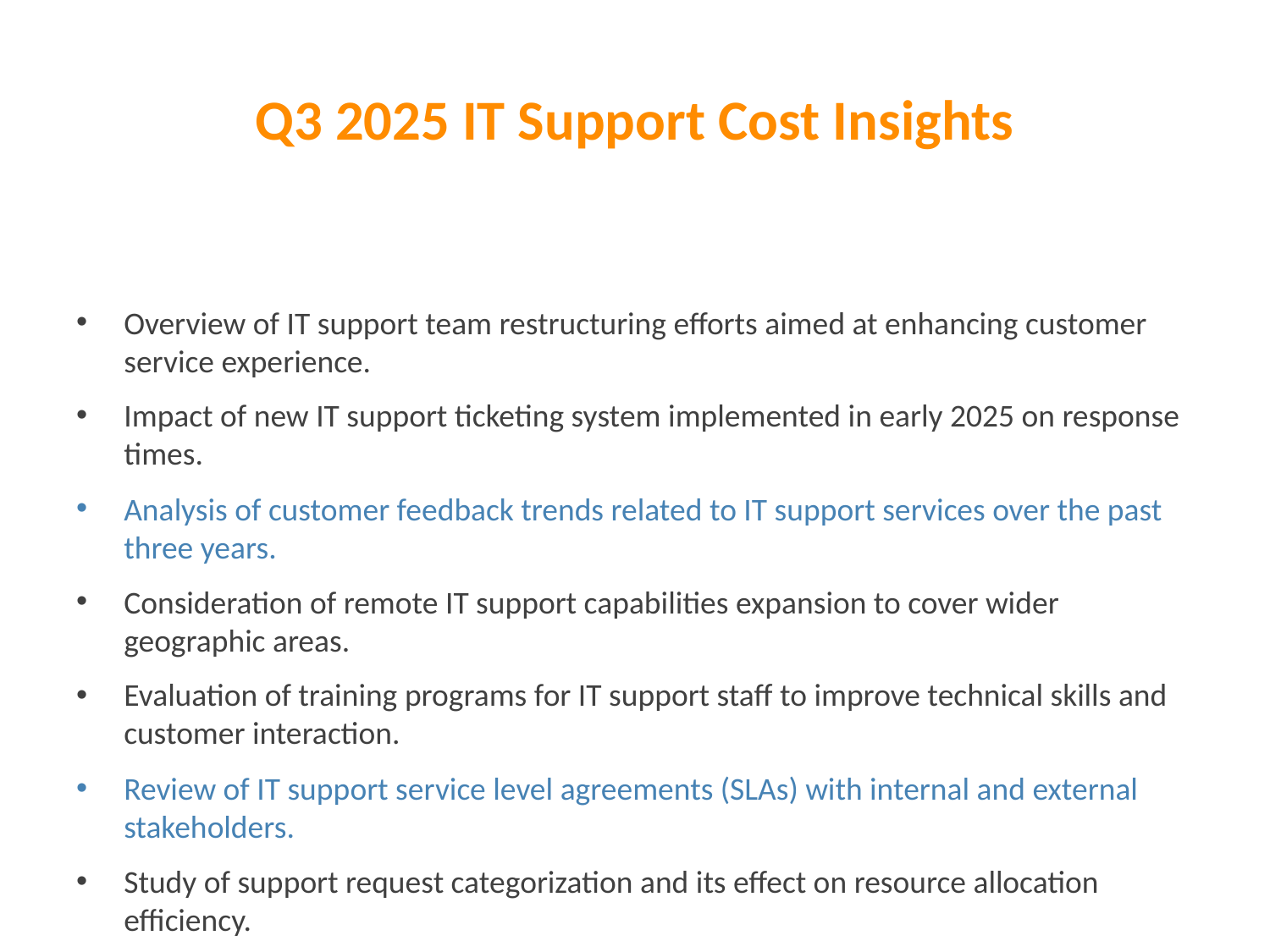

# Q3 2025 IT Support Cost Insights

Overview of IT support team restructuring efforts aimed at enhancing customer service experience.
Impact of new IT support ticketing system implemented in early 2025 on response times.
Analysis of customer feedback trends related to IT support services over the past three years.
Consideration of remote IT support capabilities expansion to cover wider geographic areas.
Evaluation of training programs for IT support staff to improve technical skills and customer interaction.
Review of IT support service level agreements (SLAs) with internal and external stakeholders.
Study of support request categorization and its effect on resource allocation efficiency.